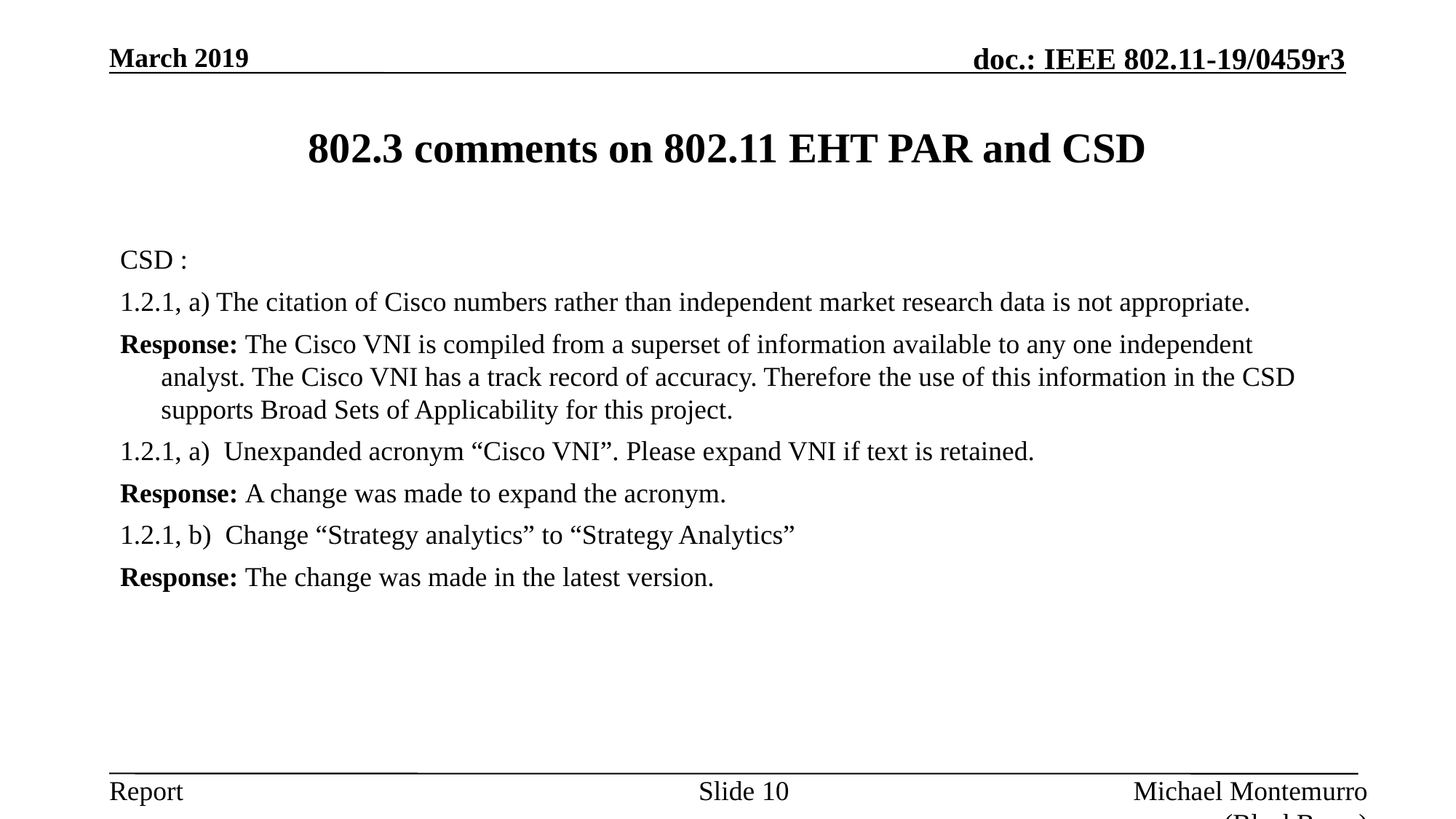

March 2019
# 802.3 comments on 802.11 EHT PAR and CSD
CSD :
1.2.1, a) The citation of Cisco numbers rather than independent market research data is not appropriate.
Response: The Cisco VNI is compiled from a superset of information available to any one independent analyst. The Cisco VNI has a track record of accuracy. Therefore the use of this information in the CSD supports Broad Sets of Applicability for this project.
1.2.1, a)  Unexpanded acronym “Cisco VNI”. Please expand VNI if text is retained.
Response: A change was made to expand the acronym.
1.2.1, b)  Change “Strategy analytics” to “Strategy Analytics”
Response: The change was made in the latest version.

Slide 10
Michael Montemurro (BlackBerry)